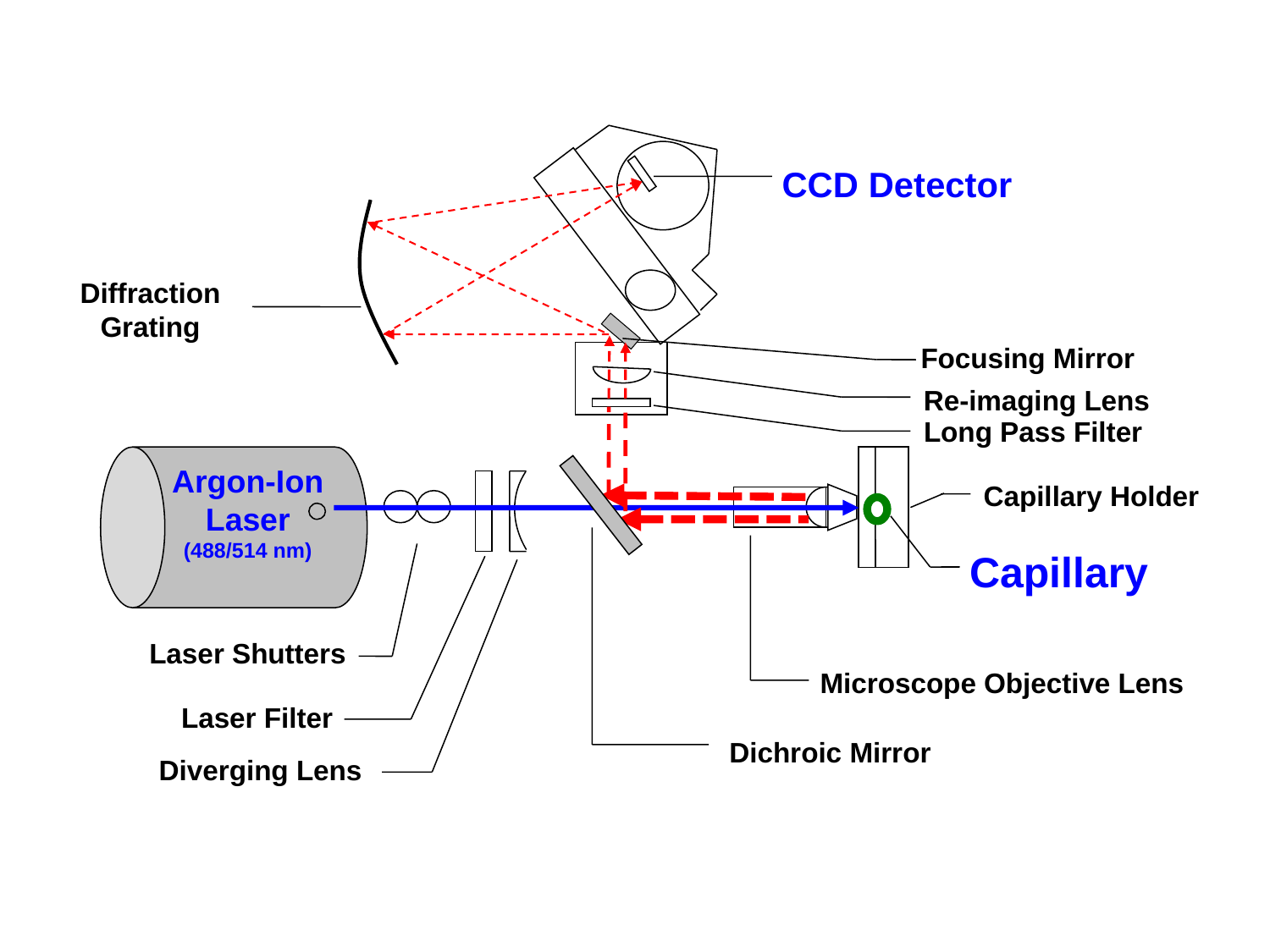

CCD Detector

Diffraction Grating

Focusing Mirror

Re-imaging Lens

Long Pass Filter

Argon-Ion Laser
(488/514 nm)

Capillary Holder

Capillary

Laser Shutters

Microscope Objective Lens

Laser Filter

Dichroic Mirror

Diverging Lens